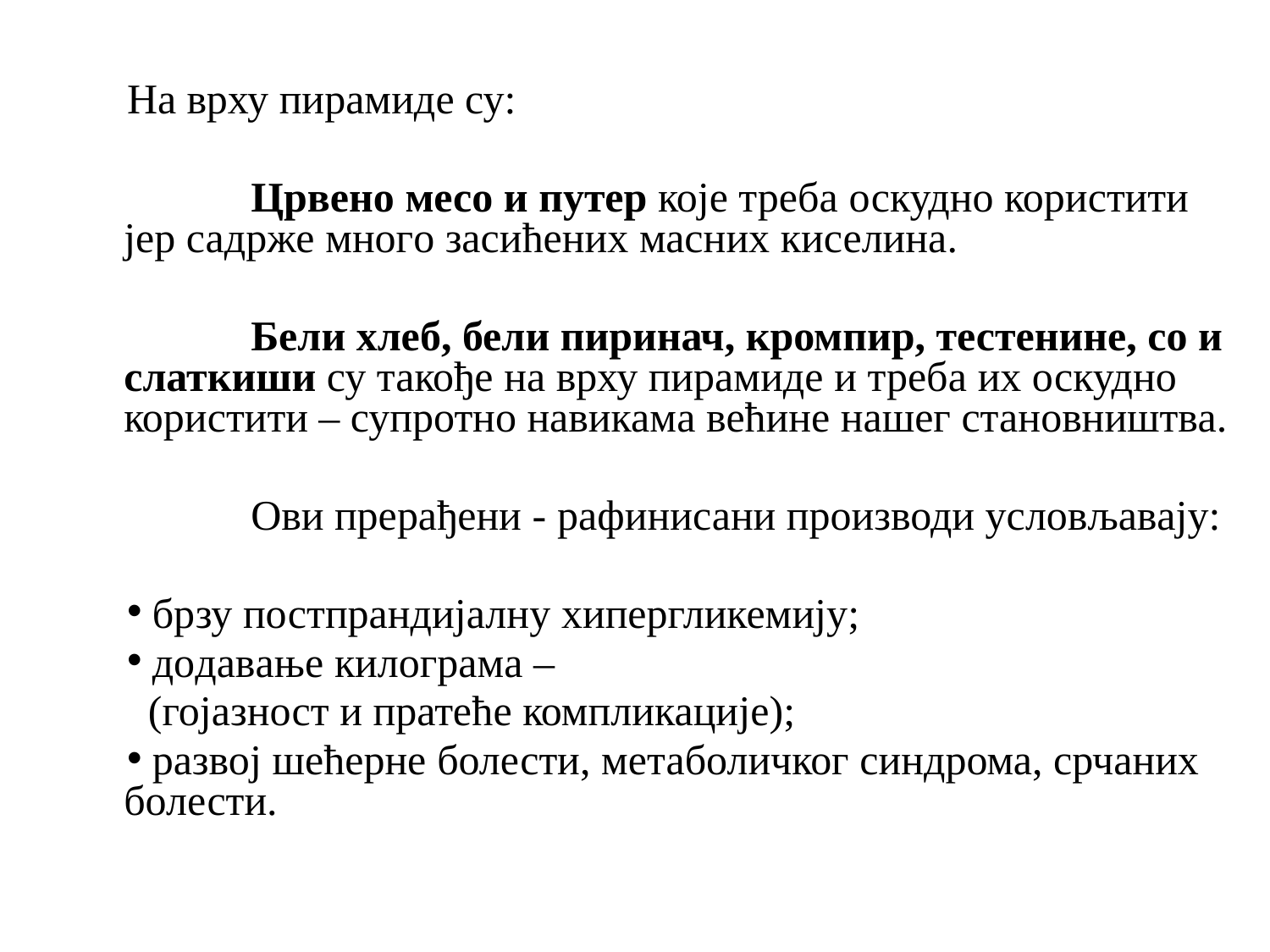

На врху пирамиде су:

	Црвено месо и путер које треба оскудно користити јер садрже много засићених масних киселина.

	Бели хлеб, бели пиринач, кромпир, тестенине, со и слаткиши су такође на врху пирамиде и треба их оскудно користити – супротно навикама већине нашег становништва.

	Ови прерађени - рафинисани производи условљавају:

 брзу постпрандијалну хипергликемију;
 додавање килограма –
  (гојазност и пратеће компликације);
 развој шећерне болести, метаболичког синдрома, срчаних болести.